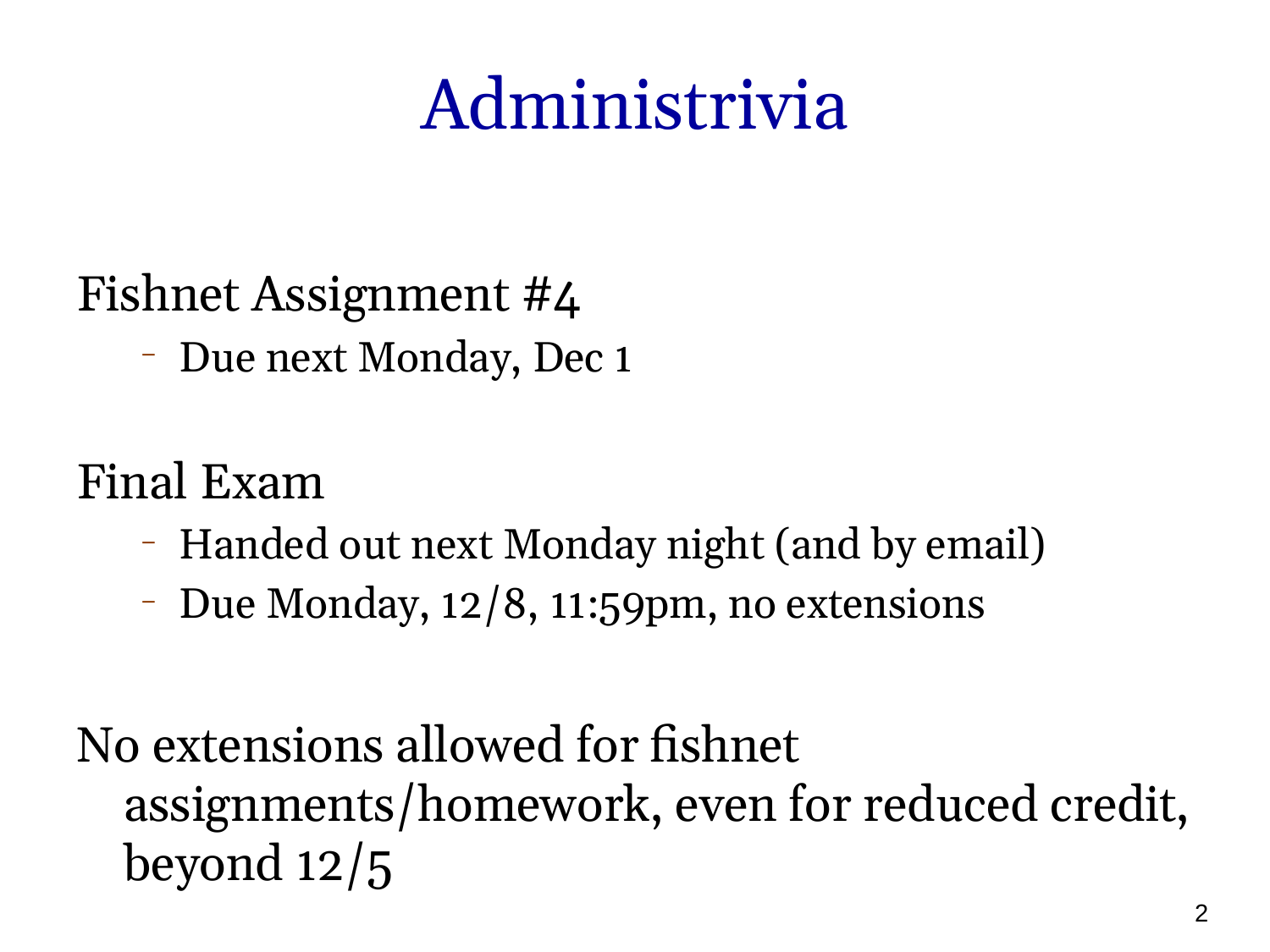

# Administrivia

Fishnet Assignment #4
Due next Monday, Dec 1

Final Exam
Handed out next Monday night (and by email)
Due Monday, 12/8, 11:59pm, no extensions

No extensions allowed for fishnet assignments/homework, even for reduced credit, beyond 12/5

2